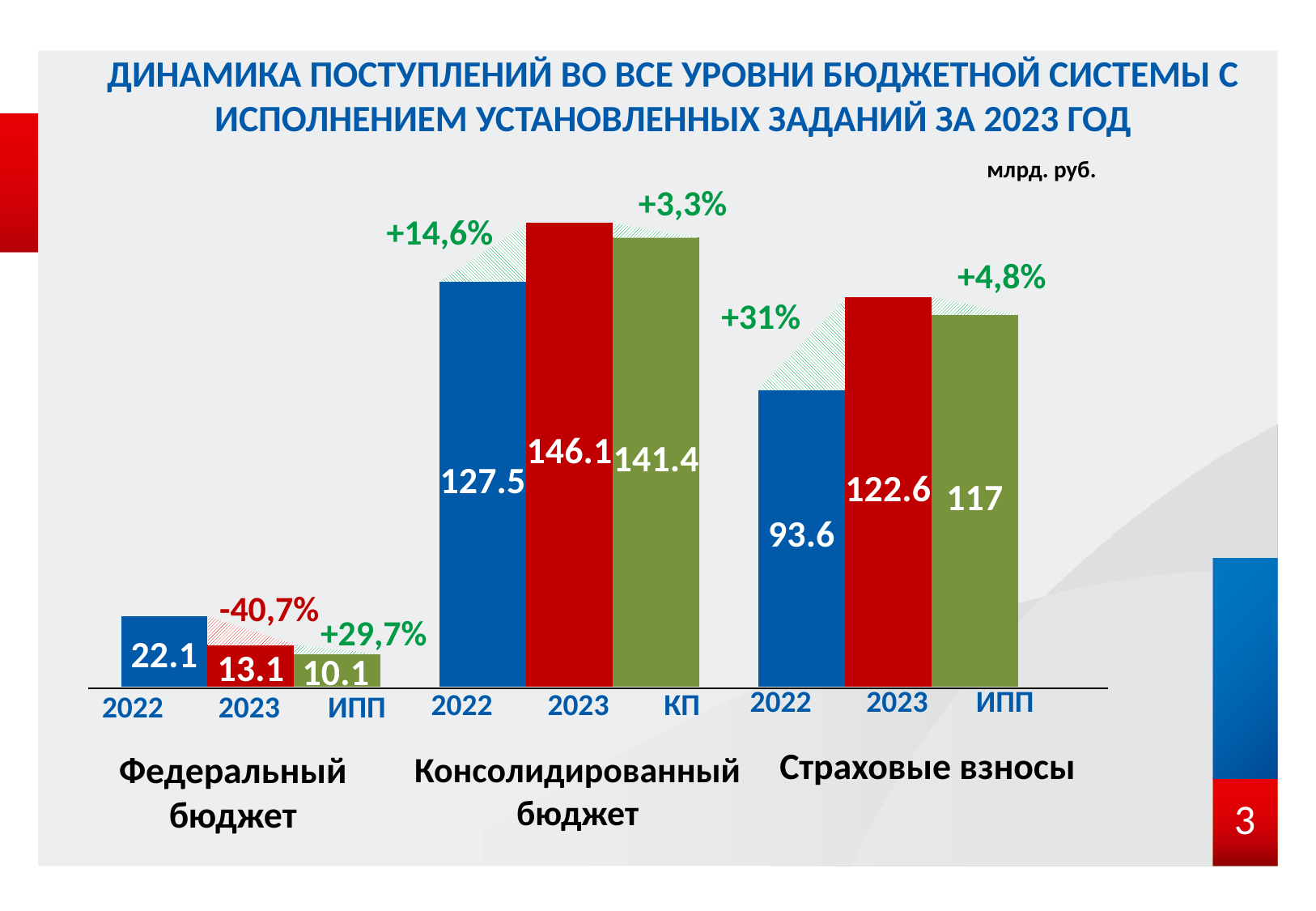

# ДИНАМИКА ПОСТУПЛЕНИЙ ВО ВСЕ УРОВНИ БЮДЖЕТНОЙ СИСТЕМЫ С ИСПОЛНЕНИЕМ УСТАНОВЛЕННЫХ ЗАДАНИЙ ЗА 2023 ГОД

### Chart

| Category | 2022 | 2023 | Показатели |
|---|---|---|---|
| Федеральный бюджет | 22.1 | 13.1 | 10.1 |
| Консолидированный бюджет | 127.5 | 146.1 | 141.4 |
| Страховые взносы | 93.6 | 122.6 | 117.0 |
2022        2023       ИПП
2022        2023        КП
2022        2023       ИПП
Страховые взносы
Консолидированный бюджет
Федеральный бюджет
+3,3%
+14,6%

+4,8%
+31%

-40,7%
+29,7%

млрд. руб.
3